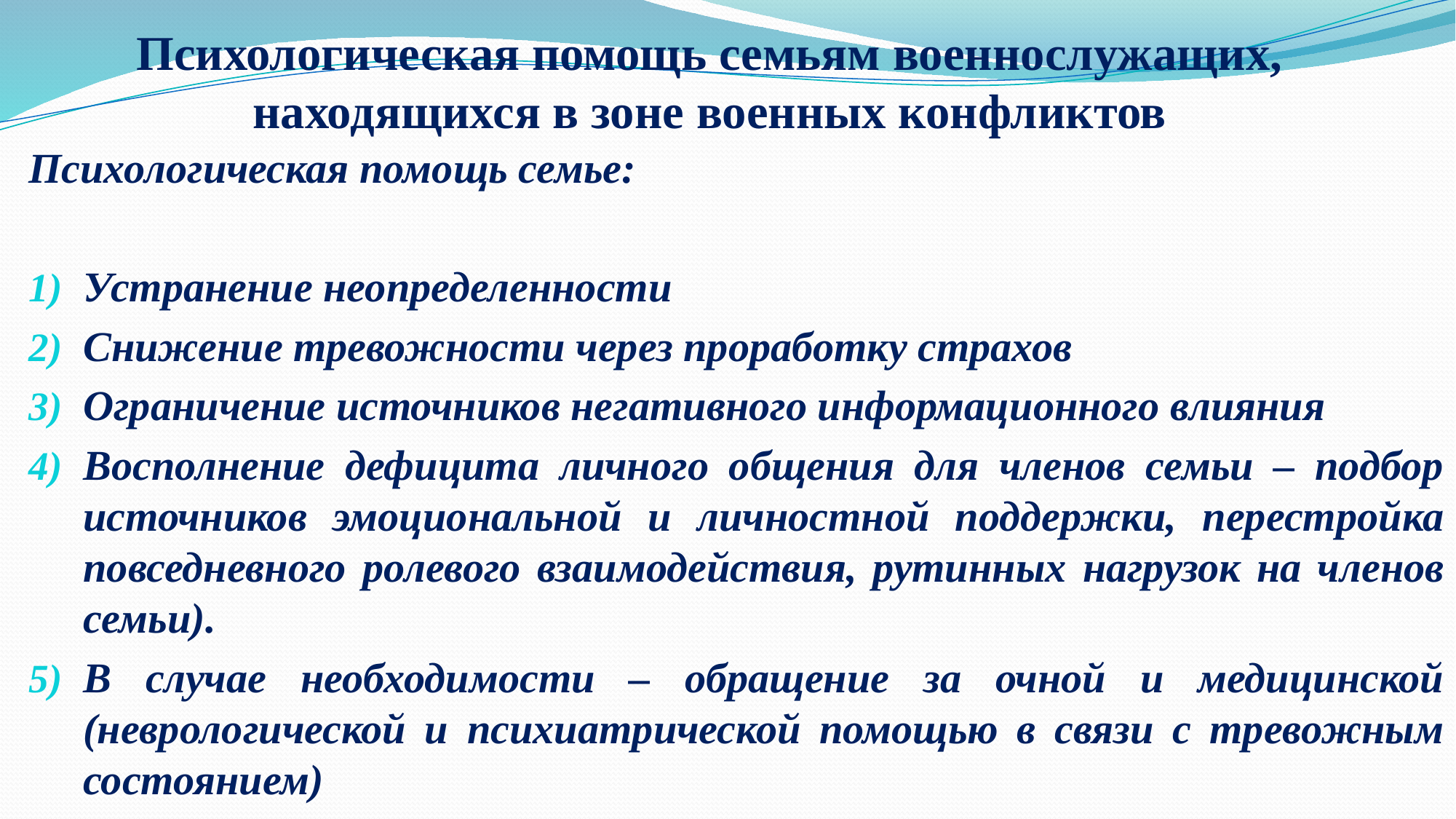

# Психологическая помощь семьям военнослужащих, находящихся в зоне военных конфликтов
Психологическая помощь семье:

Устранение неопределенности
Снижение тревожности через проработку страхов
Ограничение источников негативного информационного влияния
Восполнение дефицита личного общения для членов семьи – подбор источников эмоциональной и личностной поддержки, перестройка повседневного ролевого взаимодействия, рутинных нагрузок на членов семьи).
В случае необходимости – обращение за очной и медицинской (неврологической и психиатрической помощью в связи с тревожным состоянием)